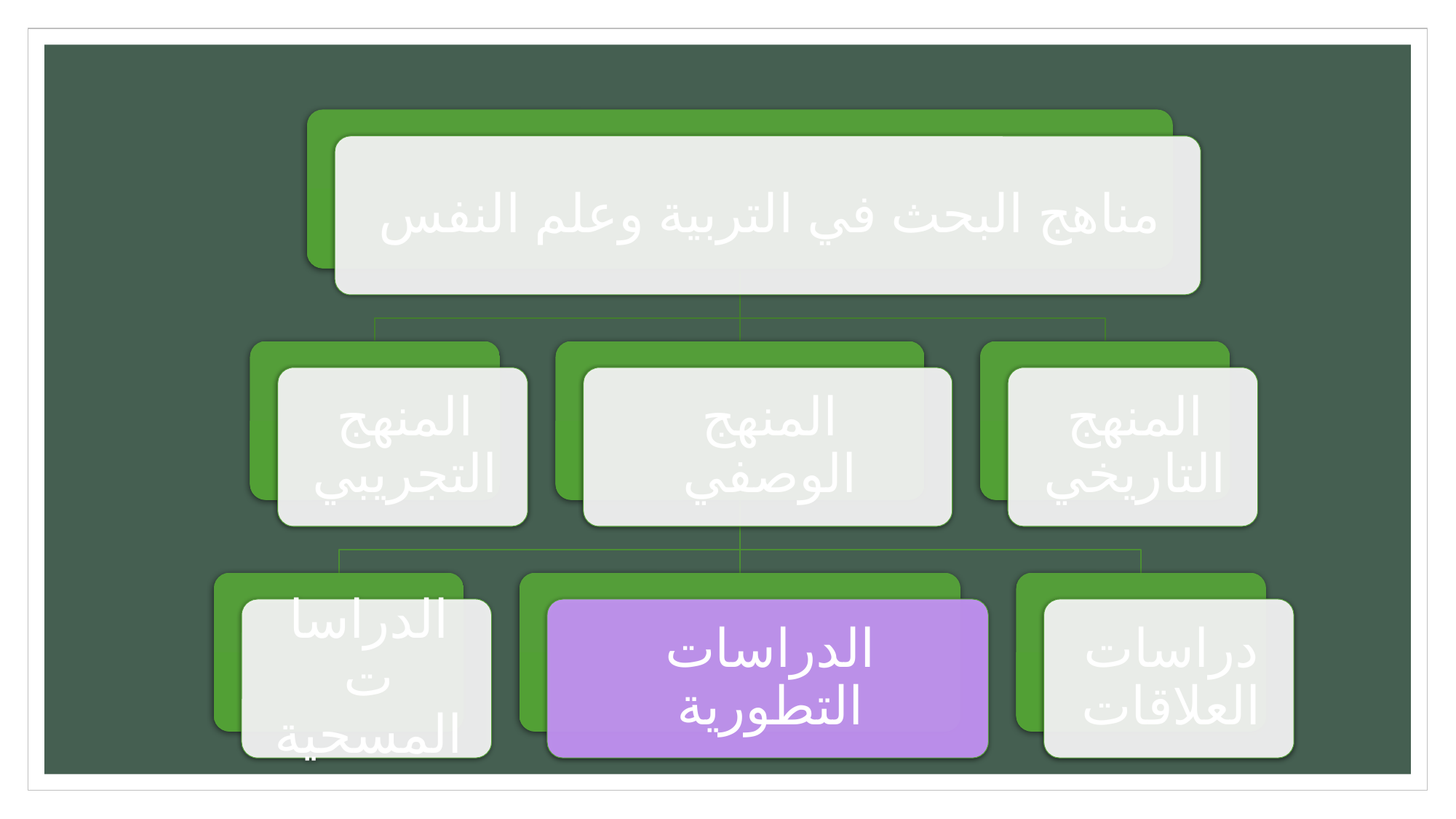

مناهج البحث في التربية وعلم النفس
المنهج التجريبي
المنهج الوصفي
الدراسات المسحية
الدراسات التطورية
دراسات العلاقات
المنهج التاريخي